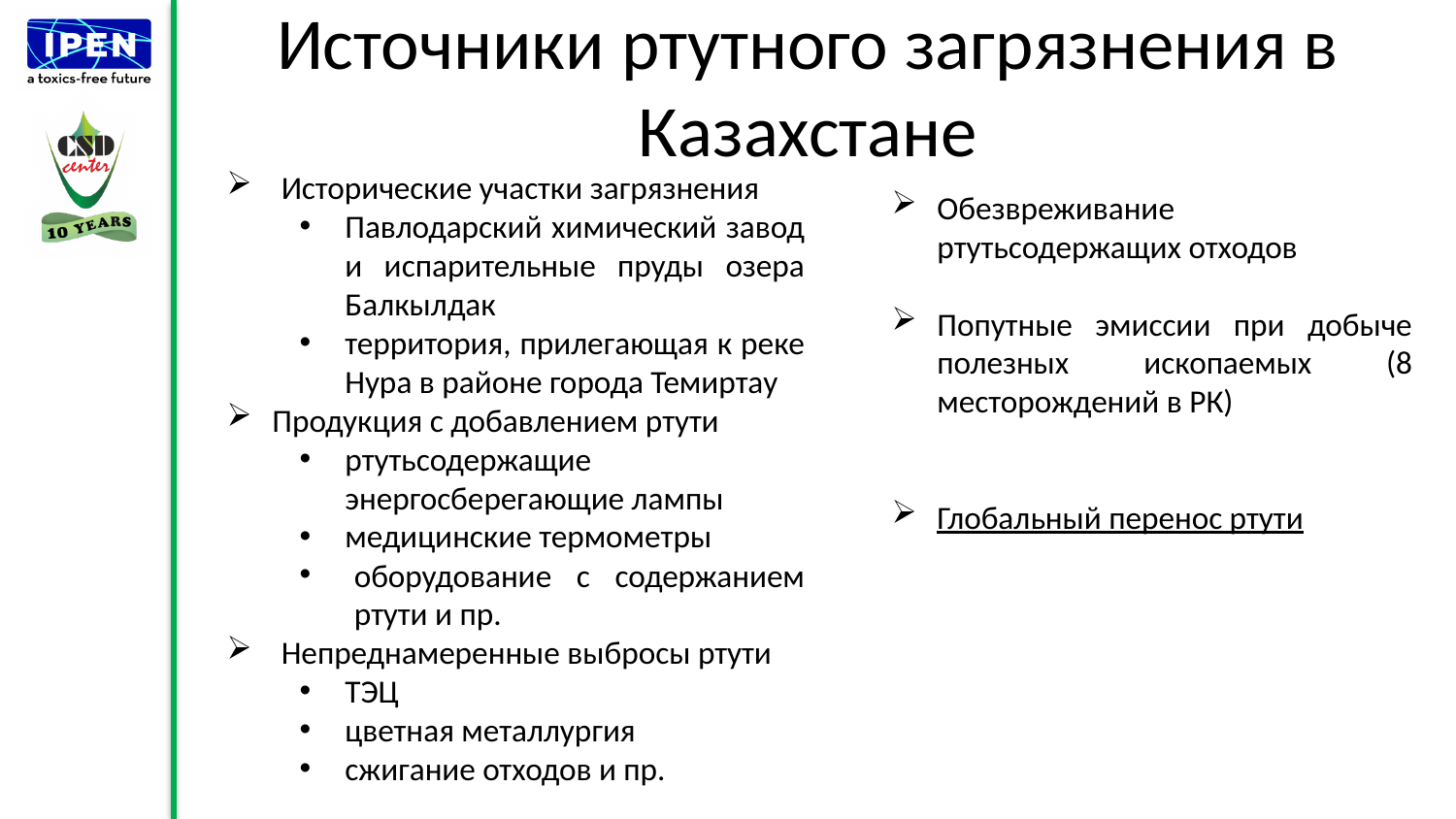

# Источники ртутного загрязнения в Казахстане

Исторические участки загрязнения
Павлодарский химический завод и испарительные пруды озера Балкылдак
территория, прилегающая к реке Нура в районе города Темиртау
Продукция с добавлением ртути
ртутьсодержащие энергосберегающие лампы
медицинские термометры
оборудование с содержанием ртути и пр.
Непреднамеренные выбросы ртути
ТЭЦ
цветная металлургия
сжигание отходов и пр.

Обезвреживание ртутьсодержащих отходов

Попутные эмиссии при добыче полезных ископаемых (8 месторождений в РК)

Глобальный перенос ртути